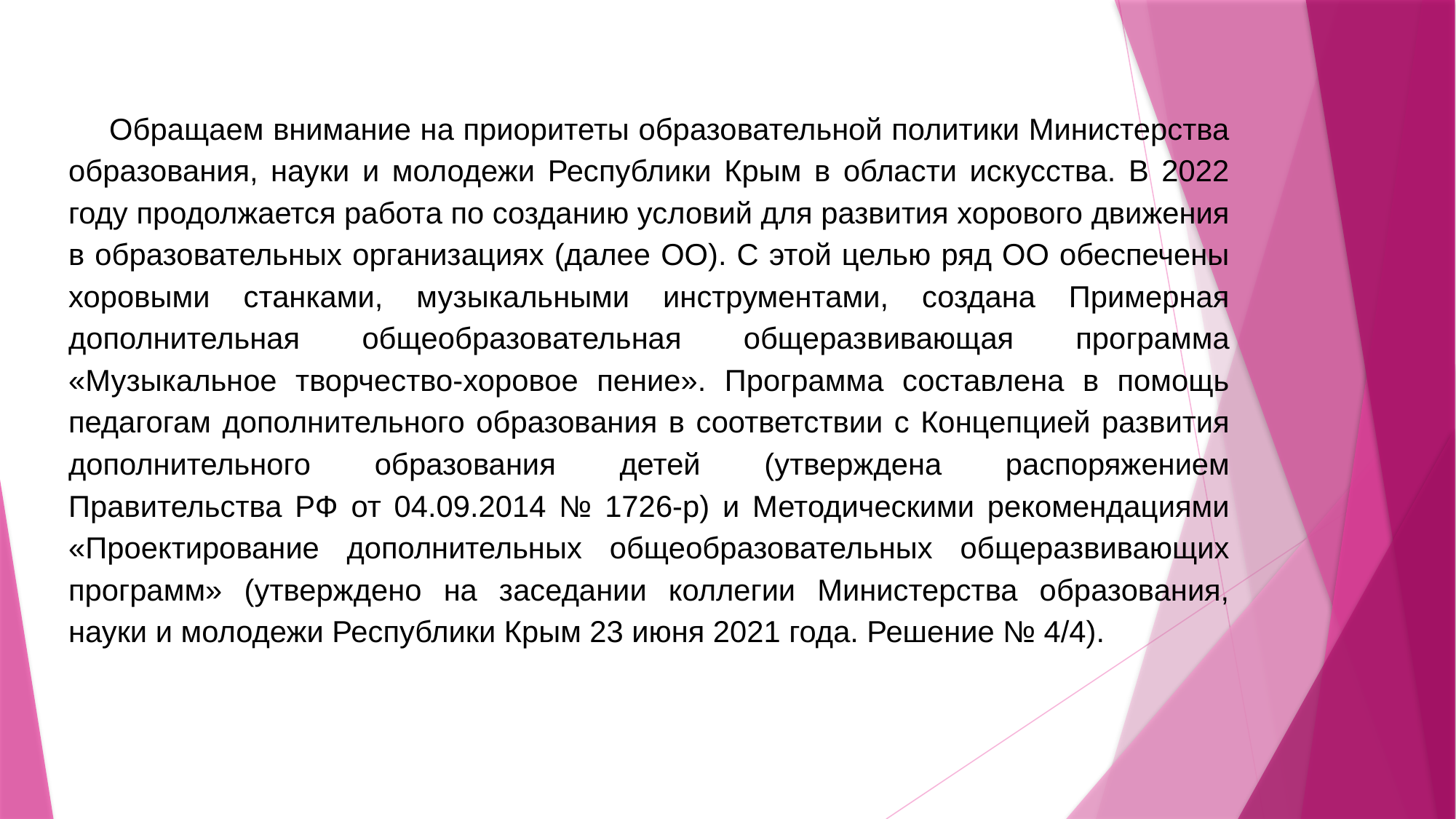

Обращаем внимание на приоритеты образовательной политики Министерства образования, науки и молодежи Республики Крым в области искусства. В 2022 году продолжается работа по созданию условий для развития хорового движения в образовательных организациях (далее ОО). С этой целью ряд ОО обеспечены хоровыми станками, музыкальными инструментами, создана Примерная дополнительная общеобразовательная общеразвивающая программа «Музыкальное творчество-хоровое пение». Программа составлена в помощь педагогам дополнительного образования в соответствии с Концепцией развития дополнительного образования детей (утверждена распоряжением Правительства РФ от 04.09.2014 № 1726-р) и Методическими рекомендациями «Проектирование дополнительных общеобразовательных общеразвивающих программ» (утверждено на заседании коллегии Министерства образования, науки и молодежи Республики Крым 23 июня 2021 года. Решение № 4/4).